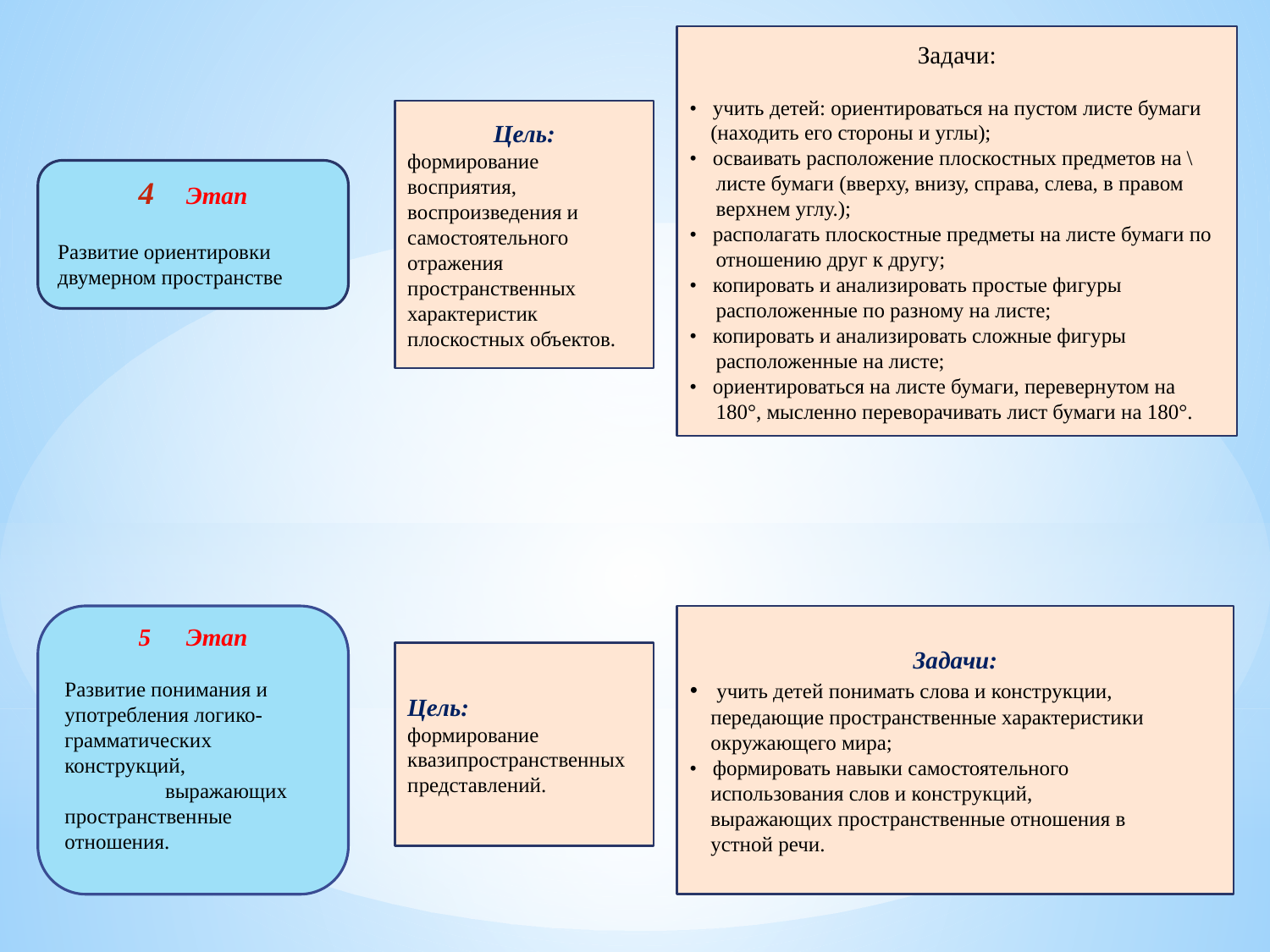

Задачи:

•   учить детей: ориентироваться на пустом листе бумаги
    (находить его стороны и углы);
•   осваивать расположение плоскостных предметов на \
     листе бумаги (вверху, внизу, справа, слева, в правом
     верхнем углу.);
•   располагать плоскостные предметы на листе бумаги по
     отношению друг к другу;
•   копировать и анализировать простые фигуры
     расположенные по разному на листе;
•   копировать и анализировать сложные фигуры
     расположенные на листе;
•   ориентироваться на листе бумаги, перевернутом на
     180°, мысленно переворачивать лист бумаги на 180°.
Цель:
формирование восприятия, воспроизведения и самостоятельного отражения пространственных характеристик плоскостных объектов.
Этап

Развитие ориентировки двумерном пространстве

Задачи:
•   учить детей понимать слова и конструкции,
    передающие пространственные характеристики
    окружающего мира;
•   формировать навыки самостоятельного
    использования слов и конструкций,
    выражающих пространственные отношения в
    устной речи.
Этап

Развитие понимания и употребления логико-грамматических конструкций,                                             выражающих пространственные отношения.

Цель:
формирование квазипространственных представлений.